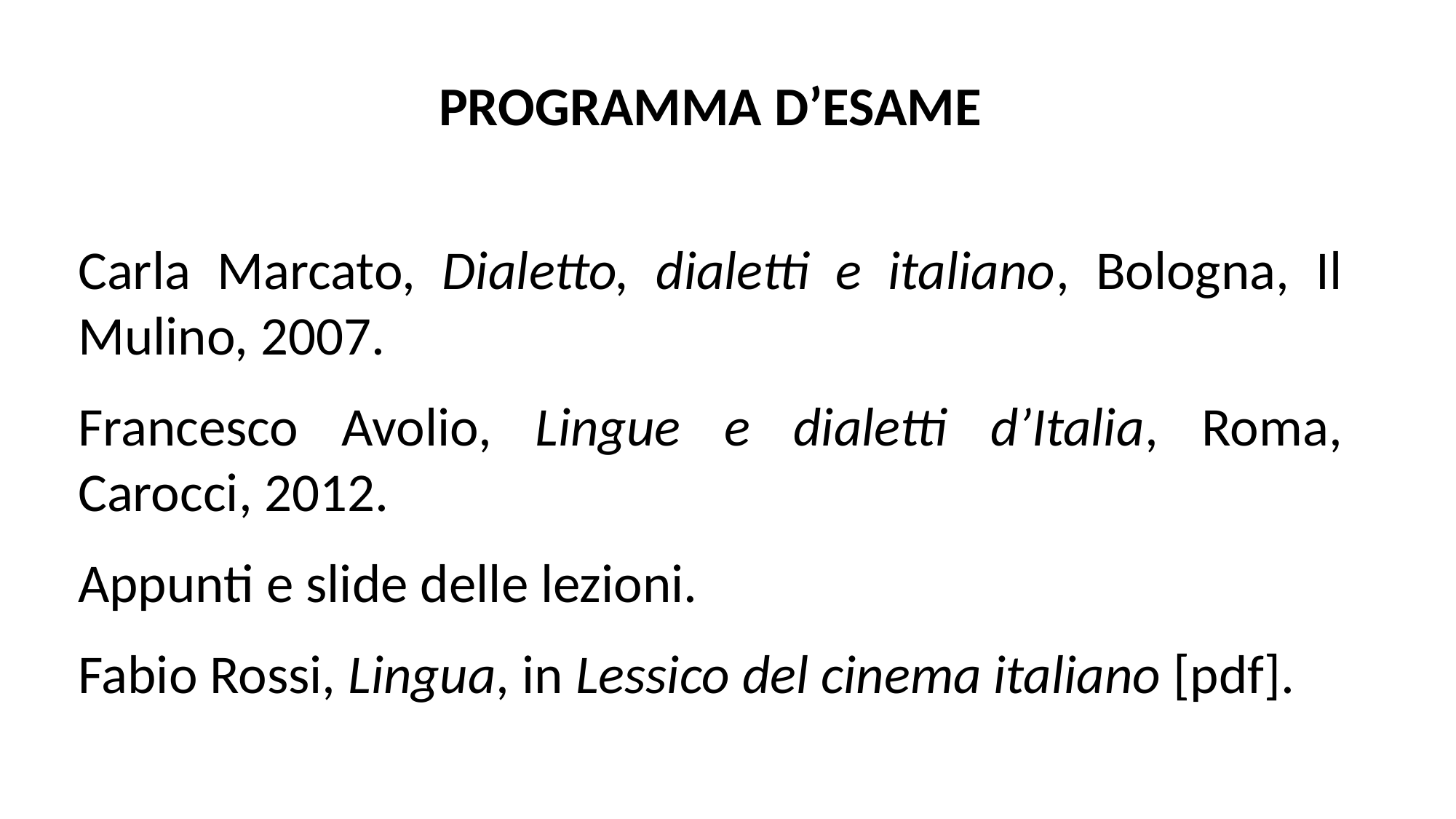

PROGRAMMA D’ESAME

Carla Marcato, Dialetto, dialetti e italiano, Bologna, Il Mulino, 2007.

Francesco Avolio, Lingue e dialetti d’Italia, Roma, Carocci, 2012.

Appunti e slide delle lezioni.

Fabio Rossi, Lingua, in Lessico del cinema italiano [pdf].